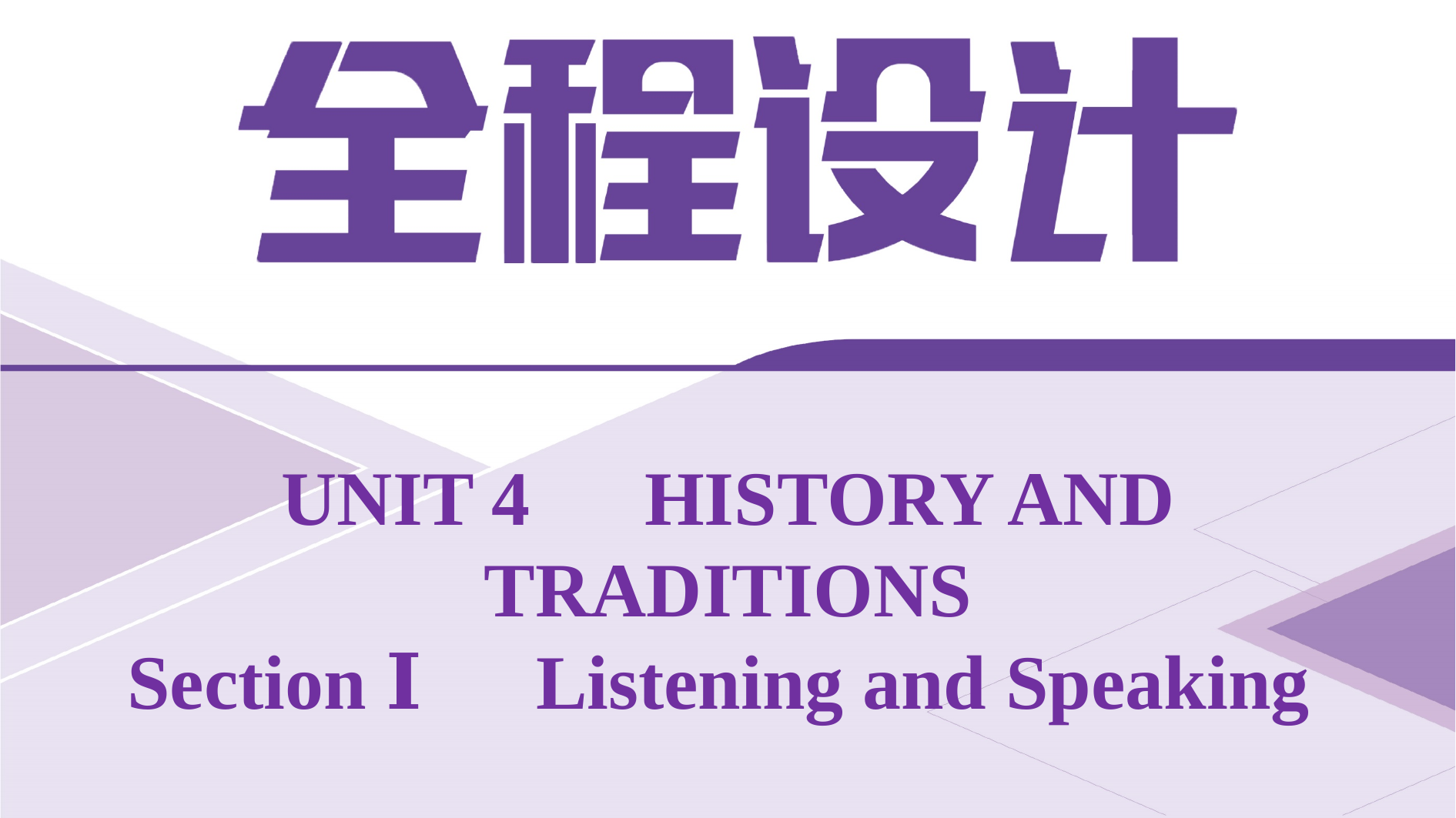

UNIT 4　HISTORY AND TRADITIONS
Section Ⅰ　Listening and Speaking